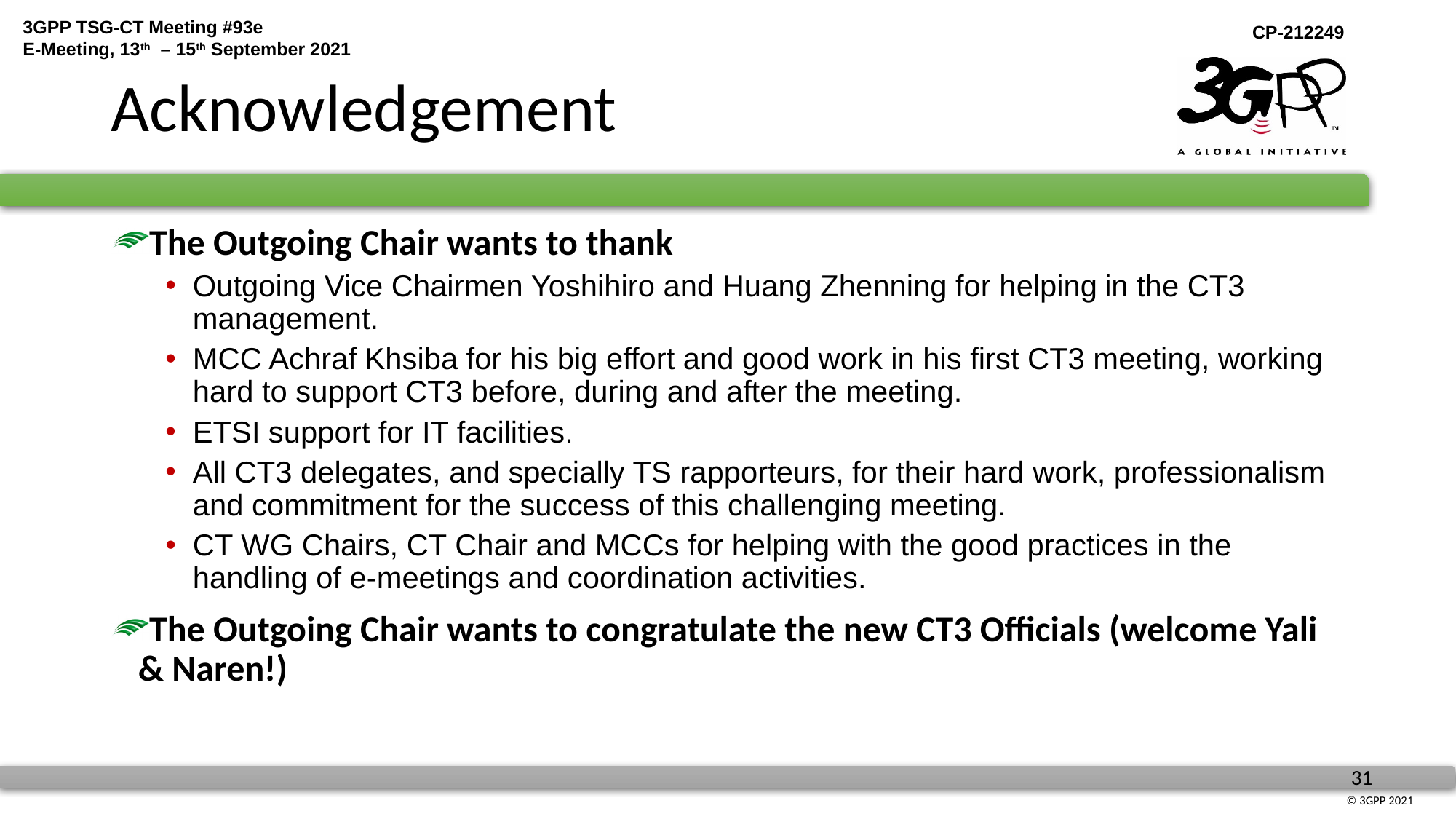

# Acknowledgement
The Outgoing Chair wants to thank
Outgoing Vice Chairmen Yoshihiro and Huang Zhenning for helping in the CT3 management.
MCC Achraf Khsiba for his big effort and good work in his first CT3 meeting, working hard to support CT3 before, during and after the meeting.
ETSI support for IT facilities.
All CT3 delegates, and specially TS rapporteurs, for their hard work, professionalism and commitment for the success of this challenging meeting.
CT WG Chairs, CT Chair and MCCs for helping with the good practices in the handling of e-meetings and coordination activities.
The Outgoing Chair wants to congratulate the new CT3 Officials (welcome Yali & Naren!)